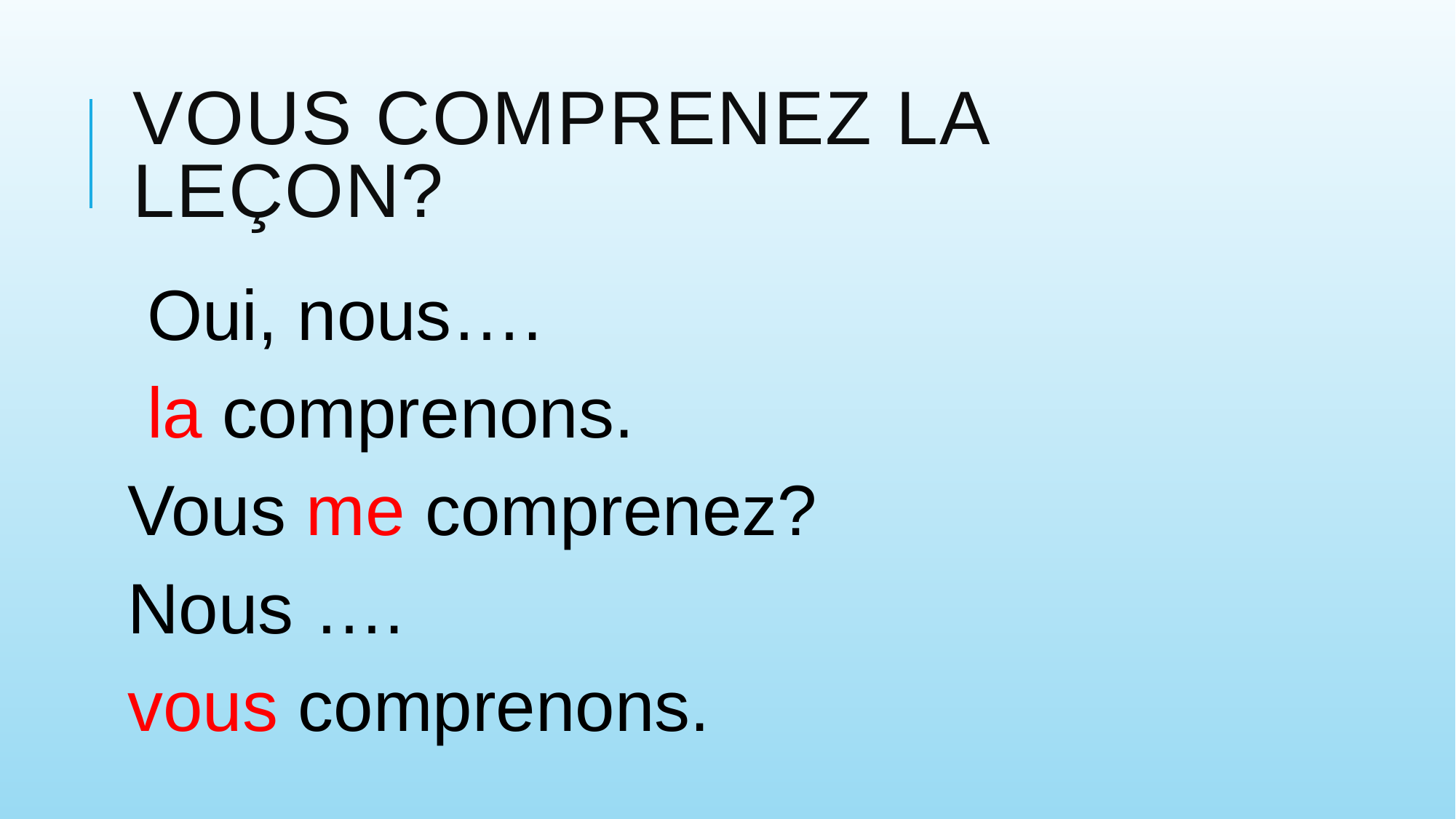

# Vous comprenez la leçon?
Oui, nous….
la comprenons.
Vous me comprenez?
Nous ….
vous comprenons.